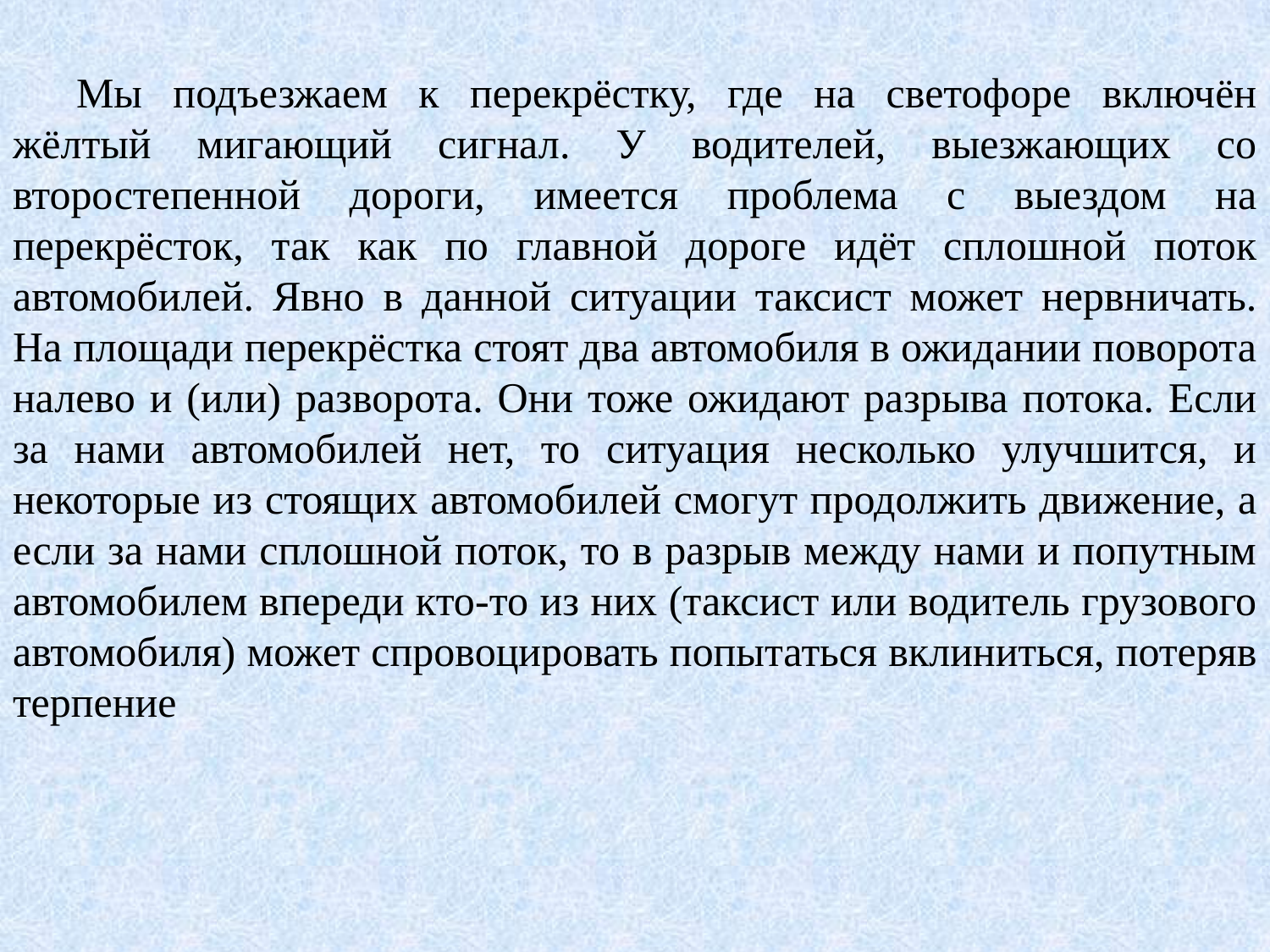

Мы подъезжаем к перекрёстку, где на светофоре включён жёлтый мигающий сигнал. У водителей, выезжающих со второстепенной дороги, имеется проблема с выездом на перекрёсток, так как по главной дороге идёт сплошной поток автомобилей. Явно в данной ситуации таксист может нервничать. На площади перекрёстка стоят два автомобиля в ожидании поворота налево и (или) разворота. Они тоже ожидают разрыва потока. Если за нами автомобилей нет, то ситуация несколько улучшится, и некоторые из стоящих автомобилей смогут продолжить движение, а если за нами сплошной поток, то в разрыв между нами и попутным автомобилем впереди кто-то из них (таксист или водитель грузового автомобиля) может спровоцировать попытаться вклиниться, потеряв терпение